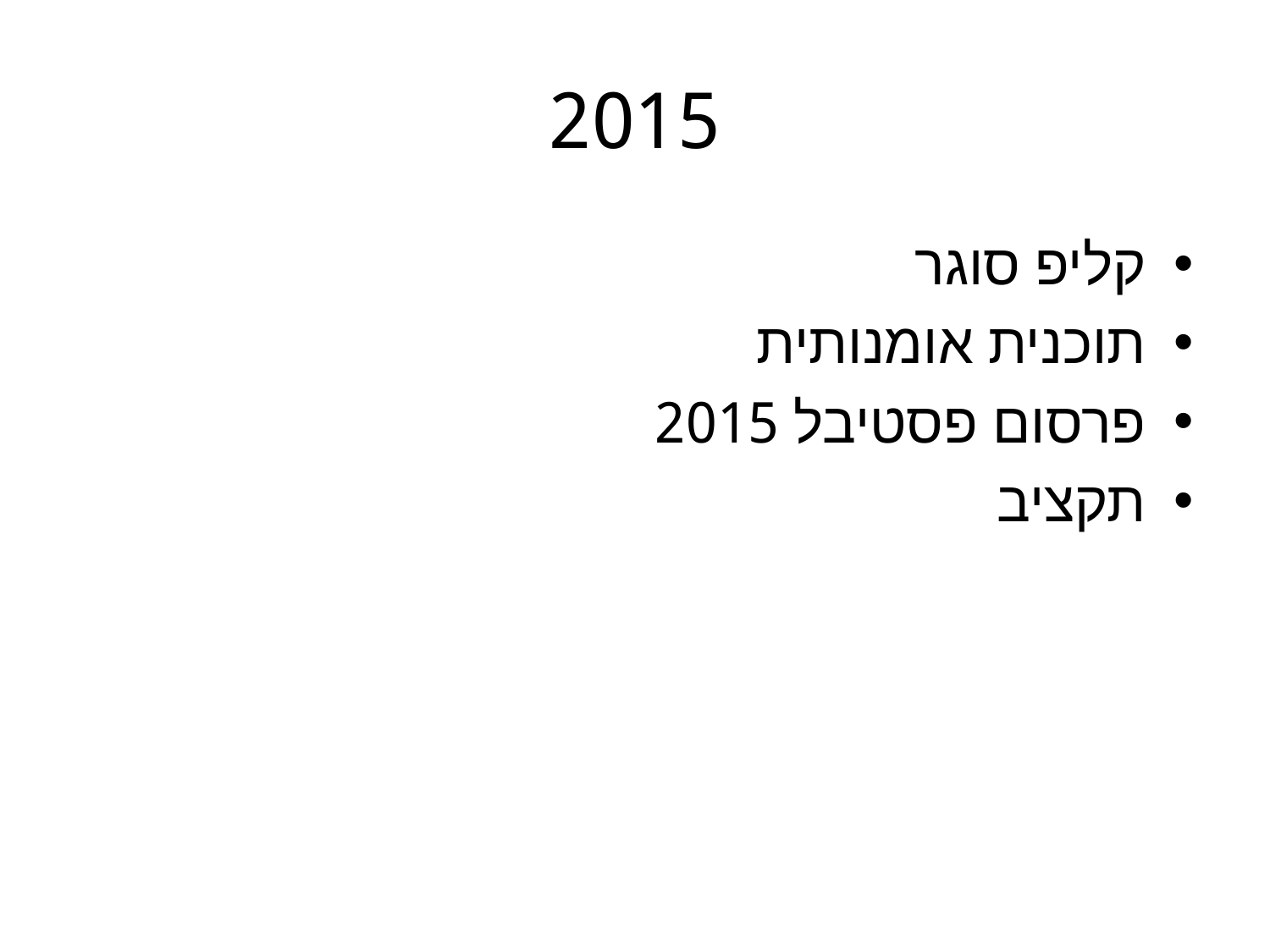

# 2015
קליפ סוגר
תוכנית אומנותית
פרסום פסטיבל 2015
תקציב